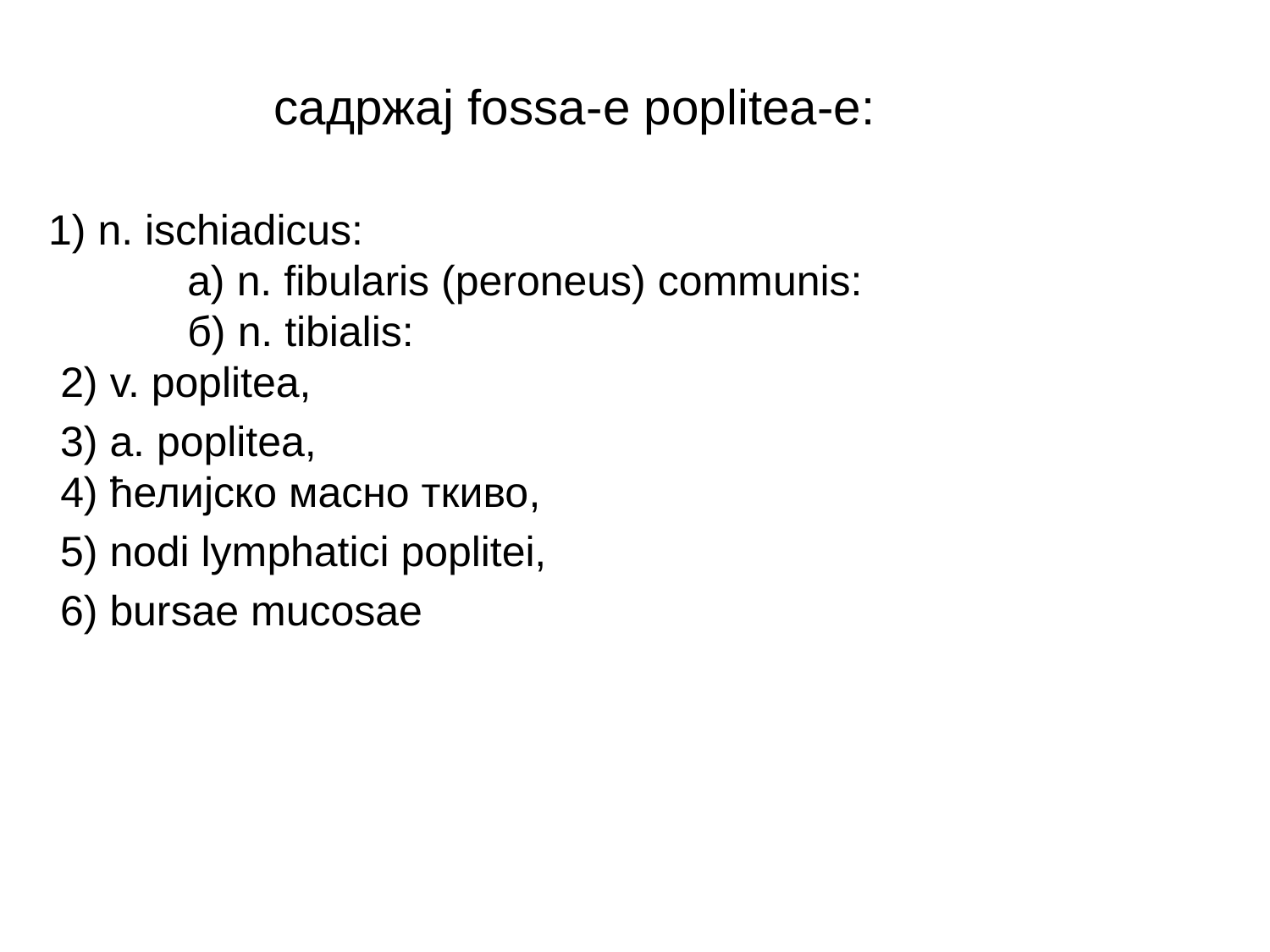

садржај fossa-e poplitea-e:
   1) n. ischiadicus:
	a) n. fibularis (peroneus) communis:
	б) n. tibialis:
2) v. poplitea,
    3) a. poplitea,
4) ћелијско масно ткиво,
    5) nodi lymphatici poplitei,
    6) bursae mucosae